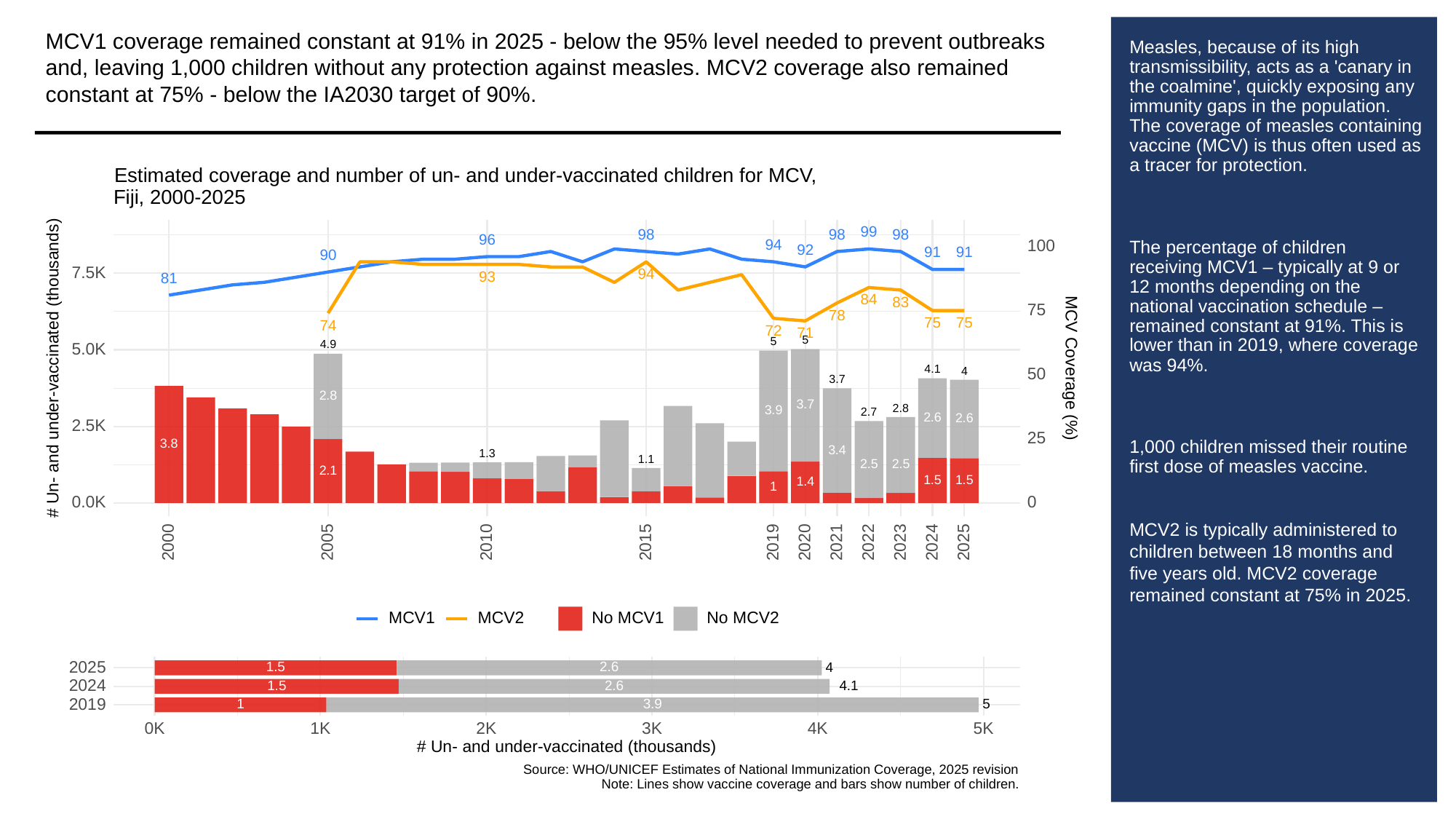

MCV1 coverage remained constant at 91% in 2025 - below the 95% level needed to prevent outbreaks and, leaving 1,000 children without any protection against measles. MCV2 coverage also remained constant at 75% - below the IA2030 target of 90%.
# Measles, because of its high transmissibility, acts as a 'canary in the coalmine', quickly exposing any immunity gaps in the population. The coverage of measles containing vaccine (MCV) is thus often used as a tracer for protection.

The percentage of children receiving MCV1 – typically at 9 or 12 months depending on the national vaccination schedule – remained constant at 91%. This is lower than in 2019, where coverage was 94%.

1,000 children missed their routine first dose of measles vaccine.

MCV2 is typically administered to children between 18 months and five years old. MCV2 coverage remained constant at 75% in 2025.

Estimated coverage and number of un- and under-vaccinated children for MCV,
Fiji, 2000-2025

99
98
98
98
96

94
100
92
91
91

90

7.5K
94
93

81
84
83
75
78

75
75
74
72
71
5
5
4.9
5.0K

# Un- and under-vaccinated (thousands)
MCV Coverage (%)
4.1
4
50
3.7

2.8

3.7
2.8

3.9
2.7

2.6
2.6

2.5K

25

3.8

3.4
1.3

1.1

2.5
2.5

2.1

1.5
1.5

1.4

1

0.0K
0

2023
2000
2005
2010
2015
2019
2020
2021
2022
2024
2025

MCV1
MCV2
No MCV1
No MCV2

2025
1.5
2.6
4

2024
1.5
2.6
4.1

2019
3.9
1
5

3K
0K
5K
1K
2K
4K
# Un- and under-vaccinated (thousands)
Source: WHO/UNICEF Estimates of National Immunization Coverage, 2025 revision
Note: Lines show vaccine coverage and bars show number of children.